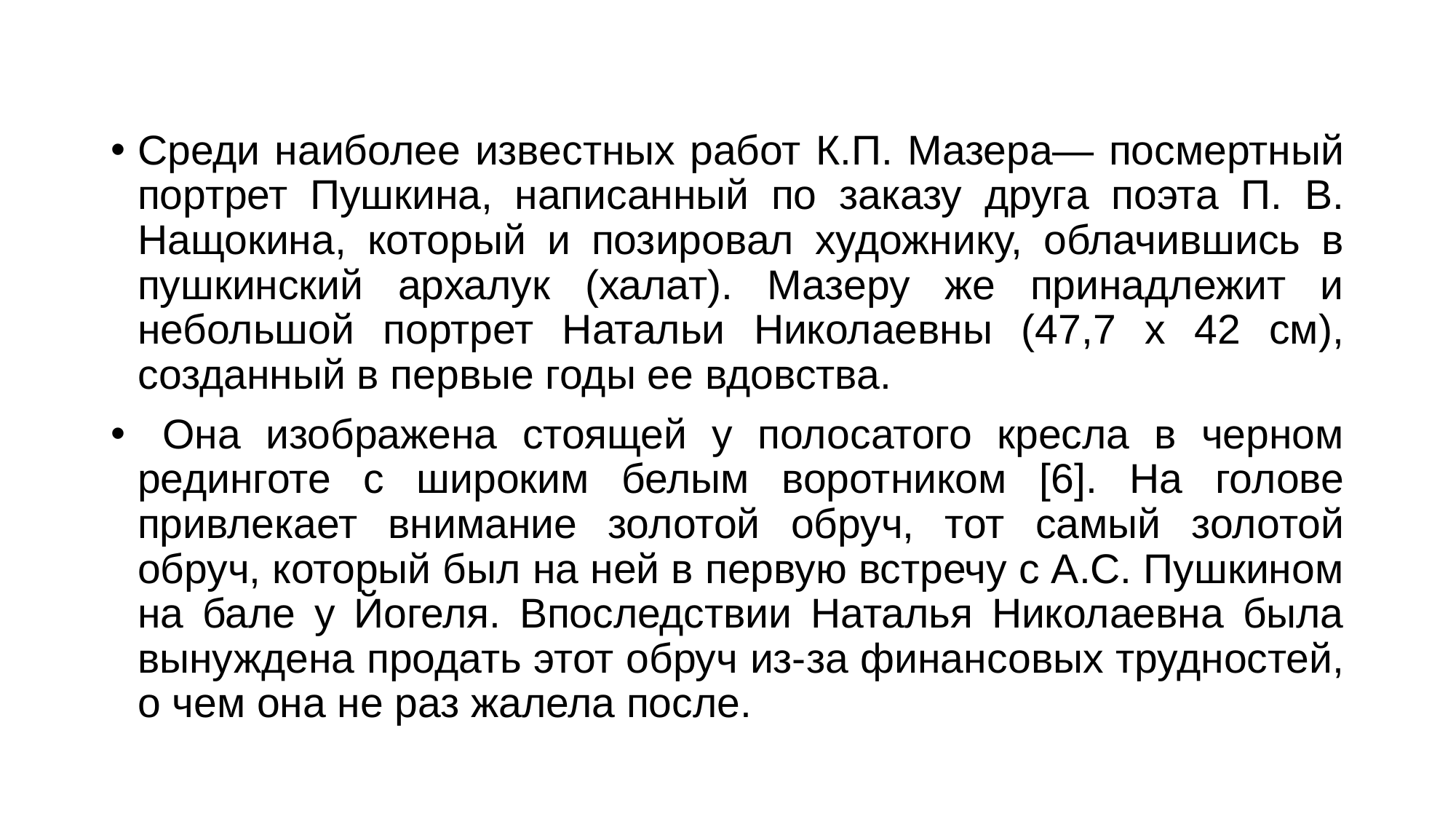

Среди наиболее известных работ К.П. Мазера— посмертный портрет Пушкина, написанный по заказу друга поэта П. В. Нащокина, который и позировал художнику, облачившись в пушкинский архалук (халат). Мазеру же принадлежит и небольшой портрет Натальи Николаевны (47,7 х 42 см), созданный в первые годы ее вдовства.
 Она изображена стоящей у полосатого кресла в черном рединготе с широким белым воротником [6]. На голове привлекает внимание золотой обруч, тот самый золотой обруч, который был на ней в первую встречу с А.С. Пушкином на бале у Йогеля. Впоследствии Наталья Николаевна была вынуждена продать этот обруч из-за финансовых трудностей, о чем она не раз жалела после.